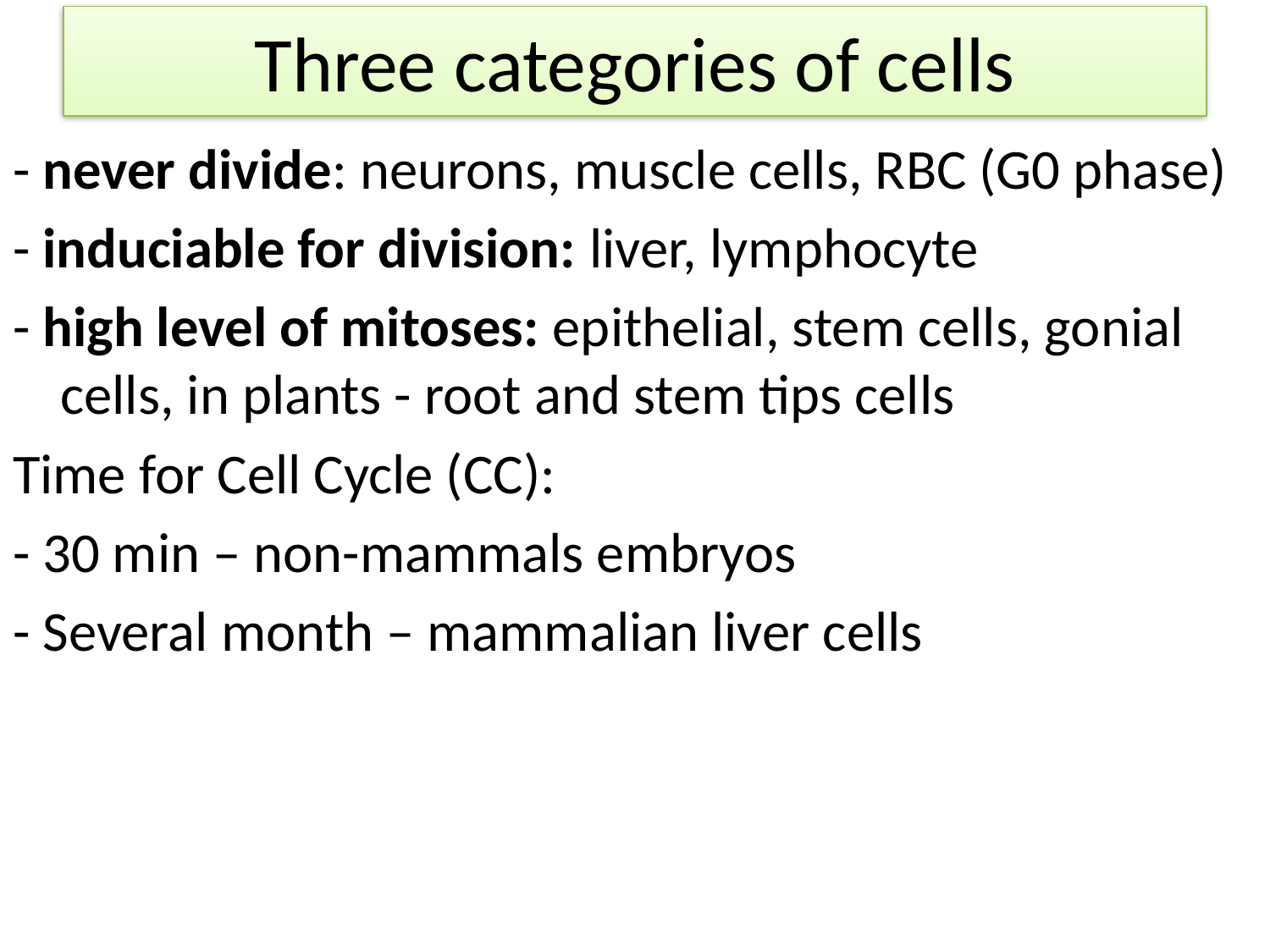

# Three categories of cells
- never divide: neurons, muscle cells, RBC (G0 phase)
- induciable for division: liver, lymphocyte
- high level of mitoses: epithelial, stem cells, gonial cells, in plants - root and stem tips cells
Time for Cell Cycle (CC):
- 30 min – non-mammals embryos
- Several month – mammalian liver cells